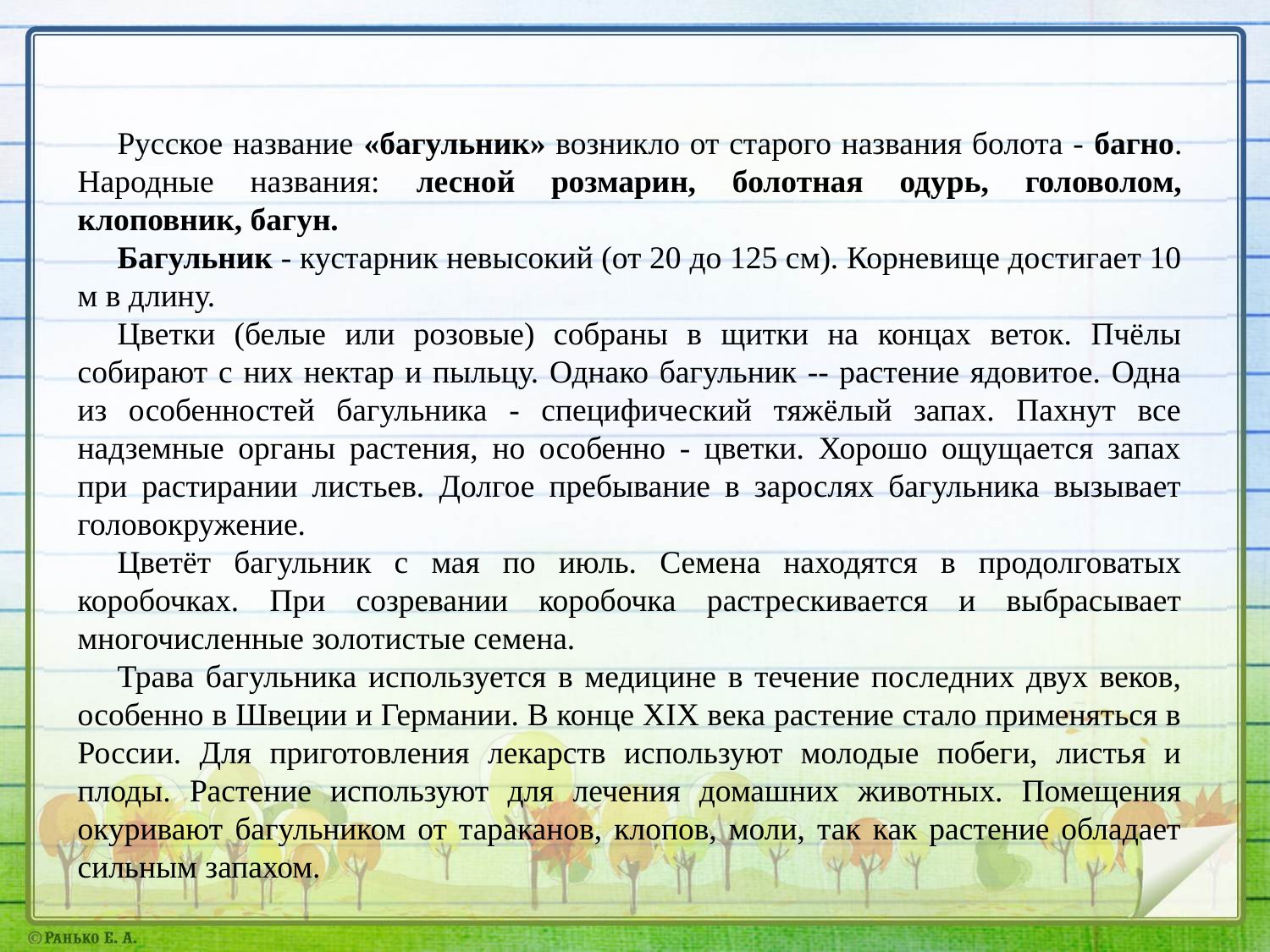

Русское название «багульник» возникло от старого названия болота - багно. Народные названия: лесной розмарин, болотная одурь, головолом, клоповник, багун.
Багульник - кустарник невысокий (от 20 до 125 см). Корневище достигает 10 м в длину.
Цветки (белые или розовые) собраны в щитки на концах веток. Пчёлы собирают с них нектар и пыльцу. Однако багульник -- растение ядовитое. Одна из особенностей багульника - специфический тяжёлый запах. Пахнут все надземные органы растения, но особенно - цветки. Хорошо ощущается запах при растирании листьев. Долгое пребывание в зарослях багульника вызывает головокружение.
Цветёт багульник с мая по июль. Семена находятся в продолговатых коробочках. При созревании коробочка растрескивается и выбрасывает многочисленные золотистые семена.
Трава багульника используется в медицине в течение последних двух веков, особенно в Швеции и Германии. В конце XIX века растение стало применяться в России. Для приготовления лекарств используют молодые побеги, листья и плоды. Растение используют для лечения домашних животных. Помещения окуривают багульником от тараканов, клопов, моли, так как растение обладает сильным запахом.